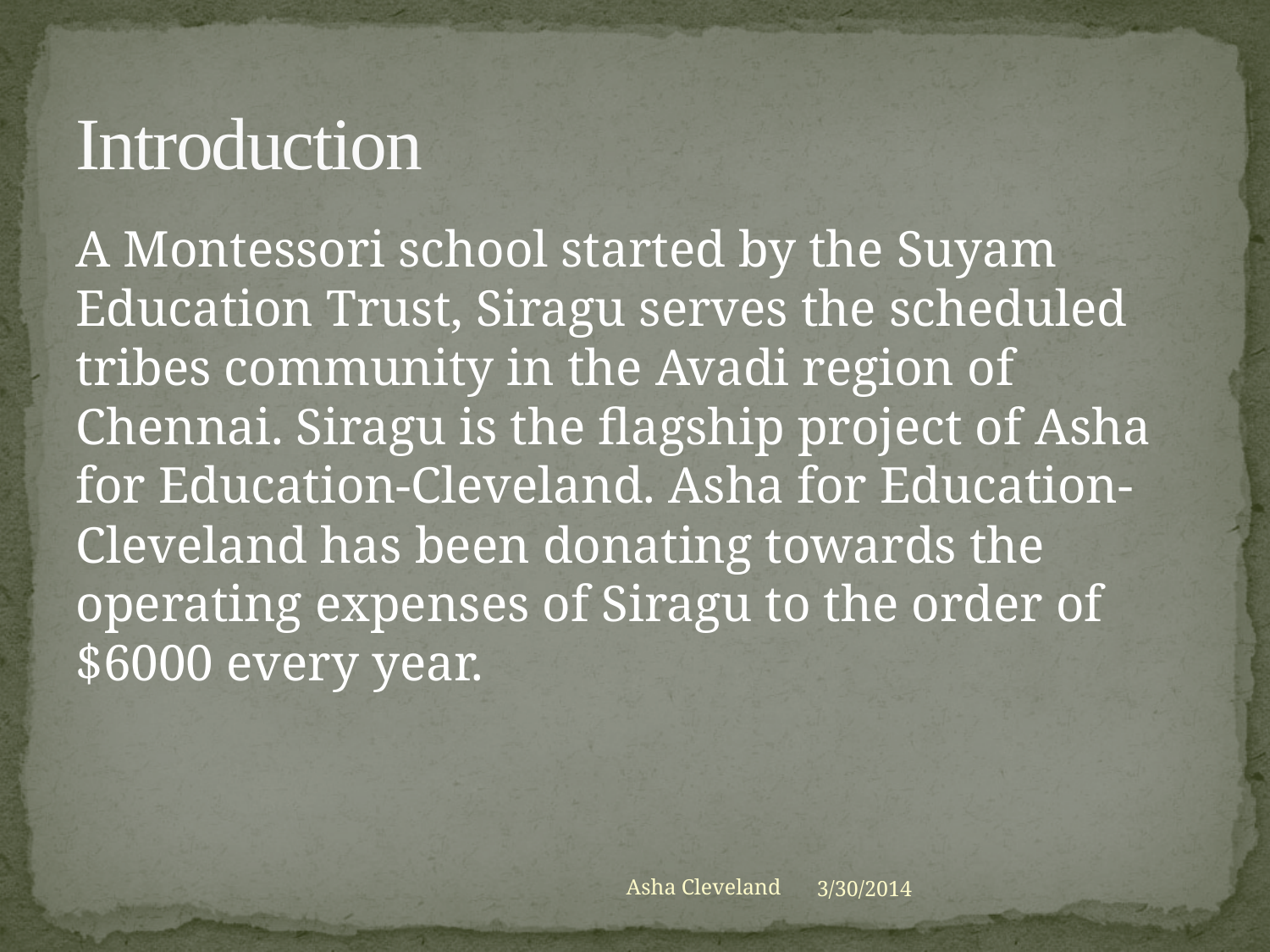

# Introduction
A Montessori school started by the Suyam Education Trust, Siragu serves the scheduled tribes community in the Avadi region of Chennai. Siragu is the flagship project of Asha for Education-Cleveland. Asha for Education- Cleveland has been donating towards the operating expenses of Siragu to the order of $6000 every year.
Asha Cleveland
3/30/2014